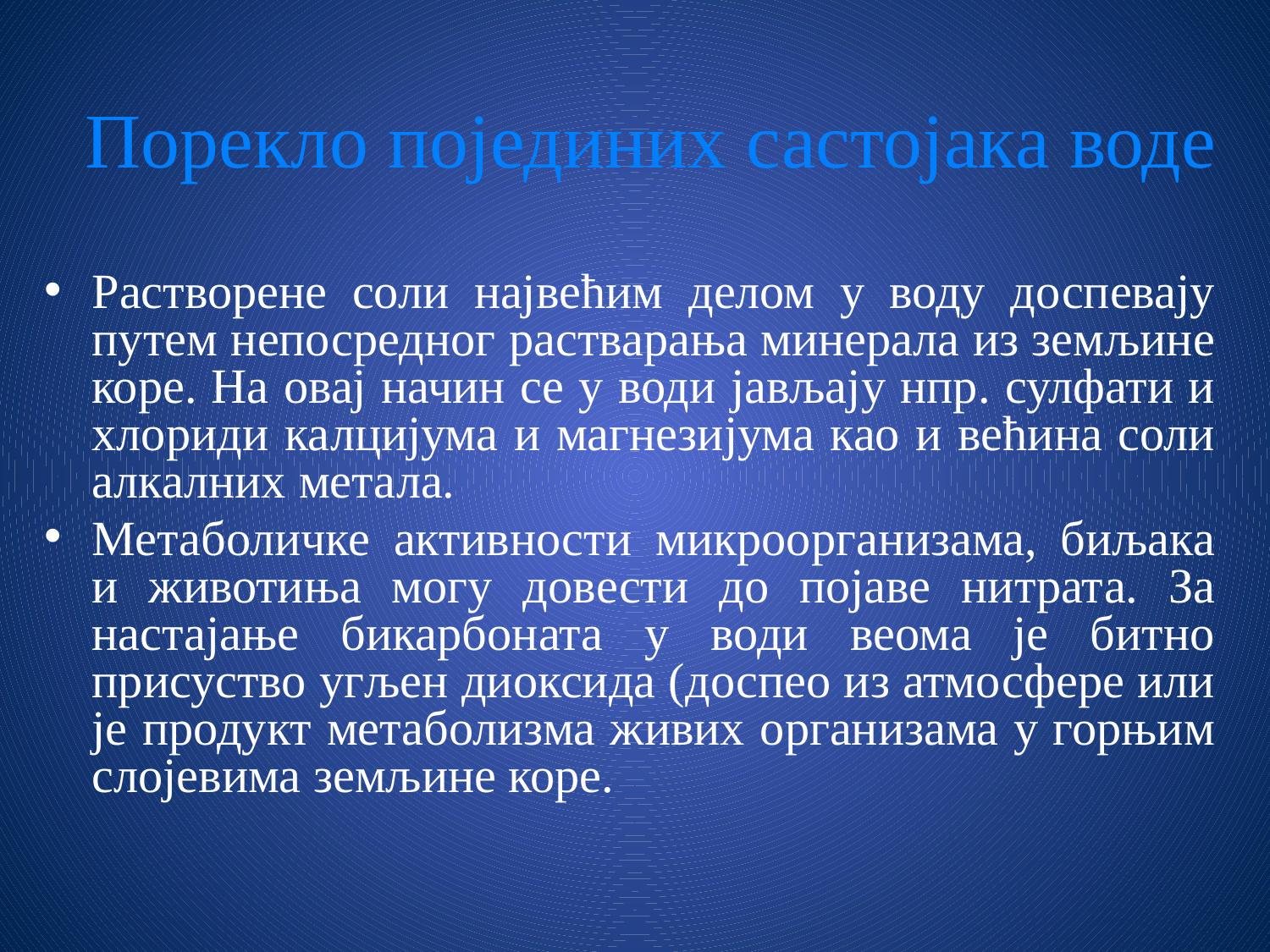

# Порекло појединих састојака воде
Растворене соли највећим делом у воду доспевају путем непосредног растварања минерала из земљине коре. На овај начин се у води јављају нпр. сулфати и хлориди калцијума и магнезијума као и већина соли алкалних метала.
Метаболичке активности микроорганизама, биљака и животиња могу довести до појаве нитрата. За настајање бикарбоната у води веома је битно присуство угљен диоксида (доспео из атмосфере или је продукт метаболизма живих организама у горњим слојевима земљине коре.